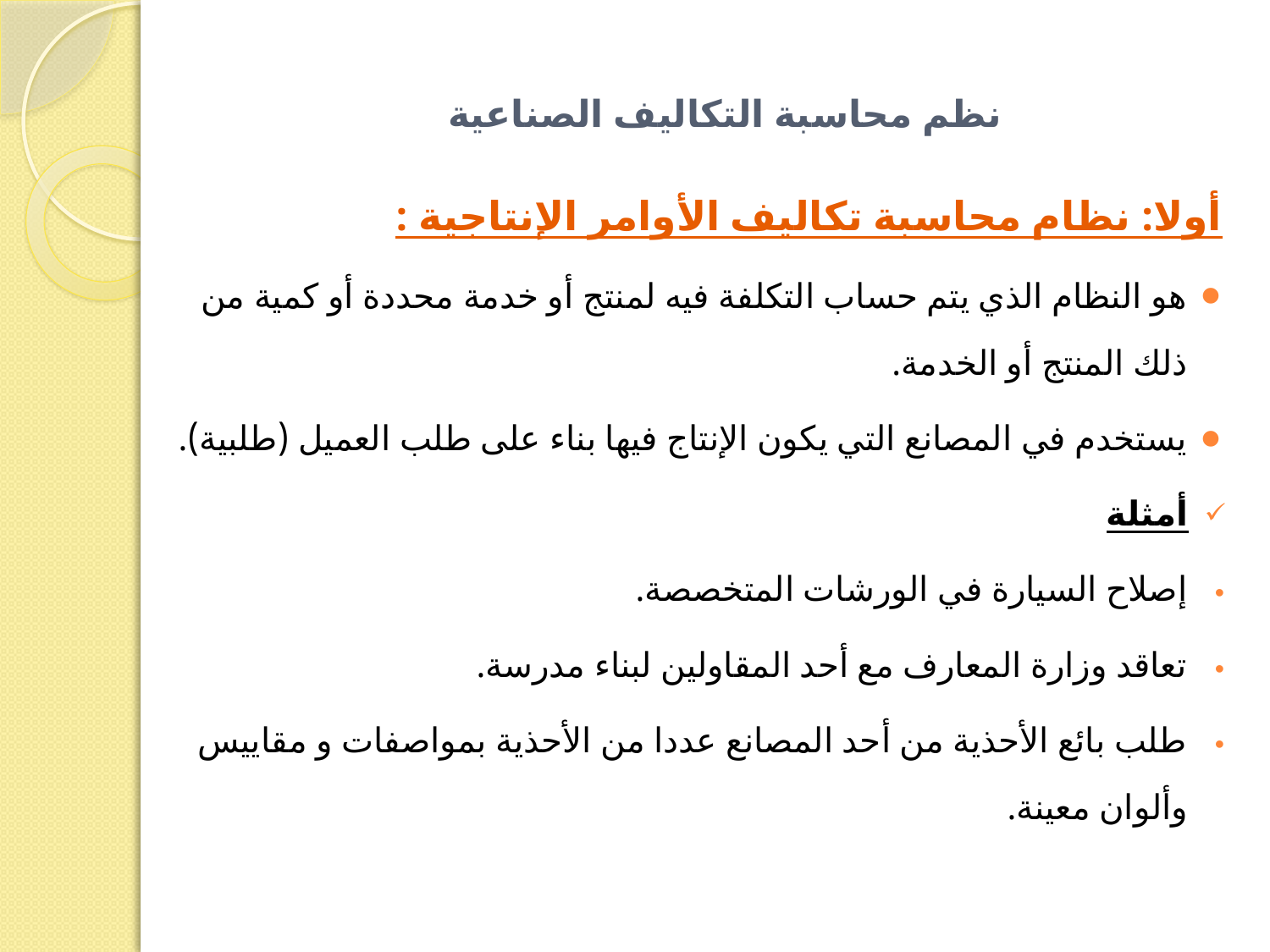

# نظم محاسبة التكاليف الصناعية
أولا: نظام محاسبة تكاليف الأوامر الإنتاجية :
هو النظام الذي يتم حساب التكلفة فيه لمنتج أو خدمة محددة أو كمية من ذلك المنتج أو الخدمة.
يستخدم في المصانع التي يكون الإنتاج فيها بناء على طلب العميل (طلبية).
أمثلة
إصلاح السيارة في الورشات المتخصصة.
تعاقد وزارة المعارف مع أحد المقاولين لبناء مدرسة.
طلب بائع الأحذية من أحد المصانع عددا من الأحذية بمواصفات و مقاييس وألوان معينة.